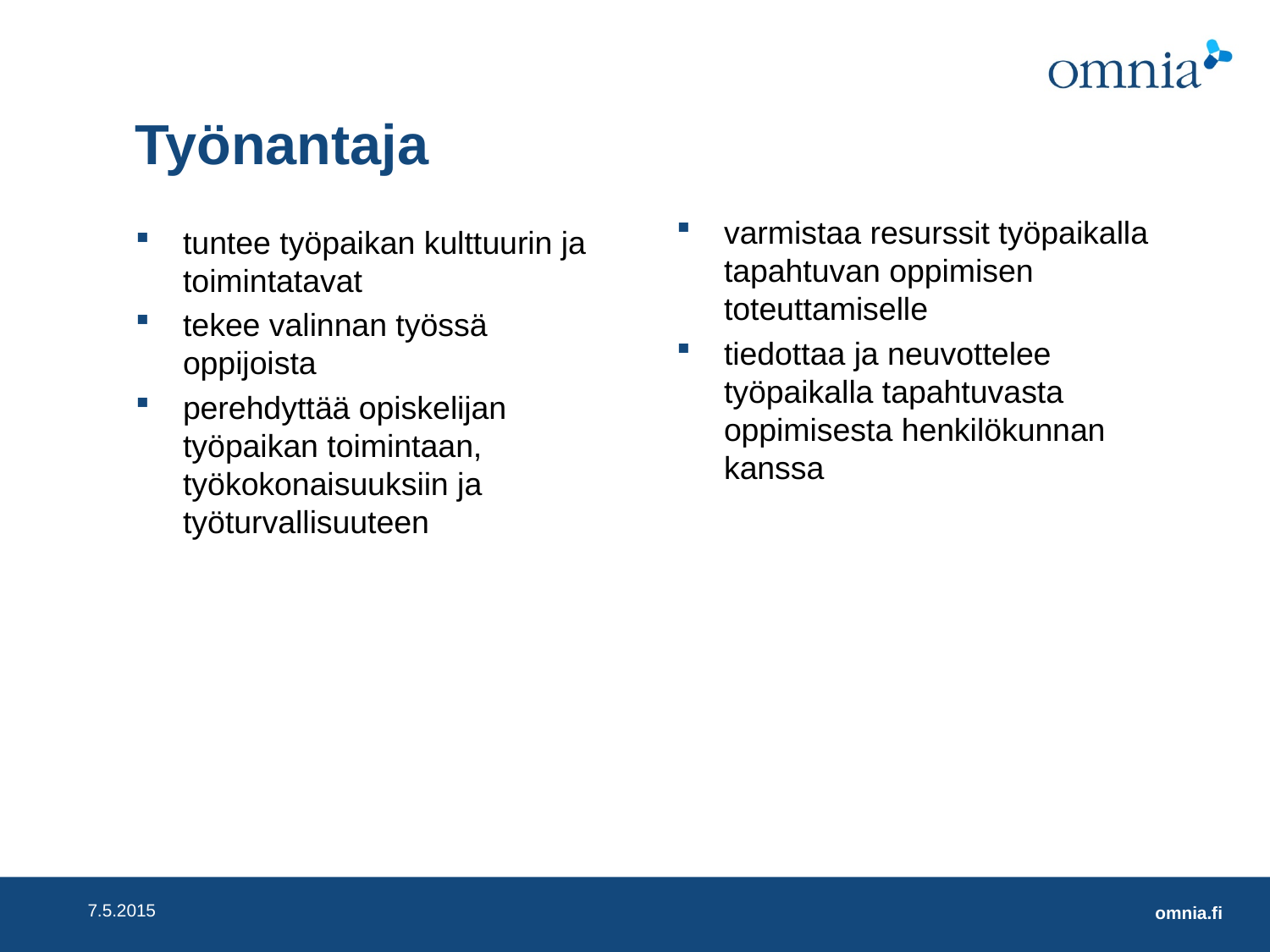

# Työnantaja
varmistaa resurssit työpaikalla tapahtuvan oppimisen toteuttamiselle
tiedottaa ja neuvottelee työpaikalla tapahtuvasta oppimisesta henkilökunnan kanssa

tuntee työpaikan kulttuurin ja toimintatavat
tekee valinnan työssä oppijoista
perehdyttää opiskelijan työpaikan toimintaan, työkokonaisuuksiin ja työturvallisuuteen

7.5.2015